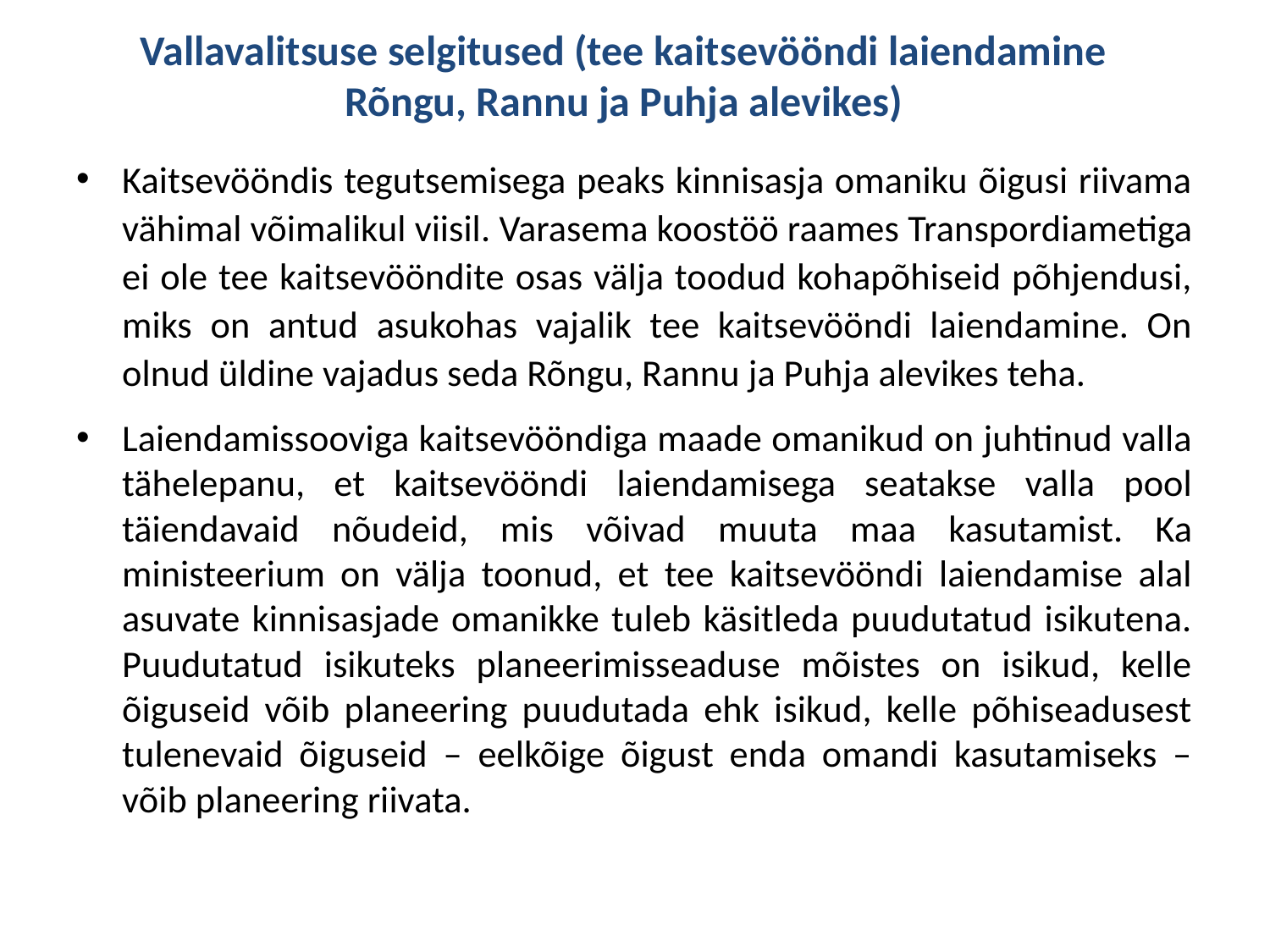

# Vallavalitsuse selgitused (tee kaitsevööndi laiendamine Rõngu, Rannu ja Puhja alevikes)
Kaitsevööndis tegutsemisega peaks kinnisasja omaniku õigusi riivama vähimal võimalikul viisil. Varasema koostöö raames Transpordiametiga ei ole tee kaitsevööndite osas välja toodud kohapõhiseid põhjendusi, miks on antud asukohas vajalik tee kaitsevööndi laiendamine. On olnud üldine vajadus seda Rõngu, Rannu ja Puhja alevikes teha.
Laiendamissooviga kaitsevööndiga maade omanikud on juhtinud valla tähelepanu, et kaitsevööndi laiendamisega seatakse valla pool täiendavaid nõudeid, mis võivad muuta maa kasutamist. Ka ministeerium on välja toonud, et tee kaitsevööndi laiendamise alal asuvate kinnisasjade omanikke tuleb käsitleda puudutatud isikutena. Puudutatud isikuteks planeerimisseaduse mõistes on isikud, kelle õiguseid võib planeering puudutada ehk isikud, kelle põhiseadusest tulenevaid õiguseid – eelkõige õigust enda omandi kasutamiseks – võib planeering riivata.